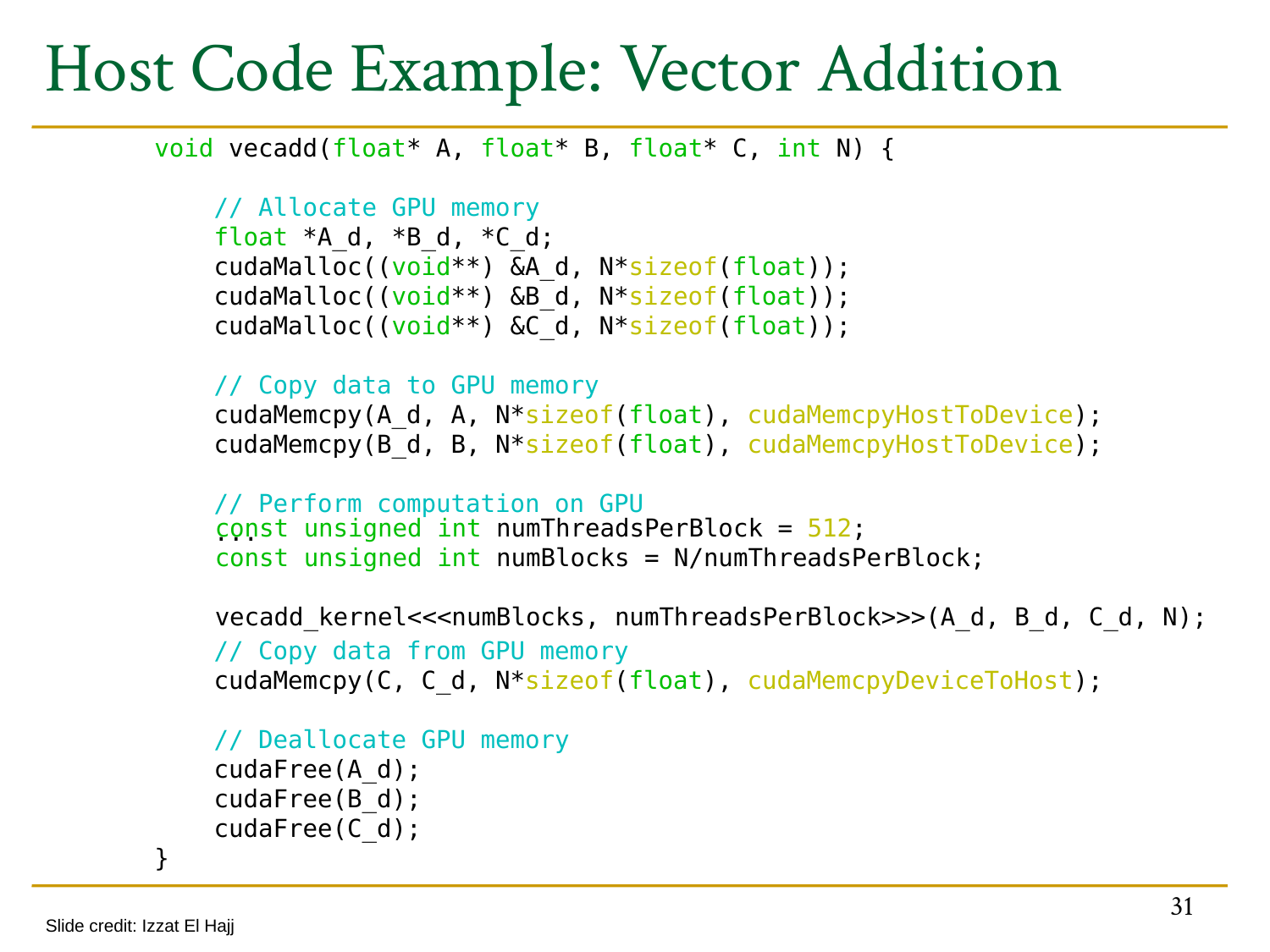

# Host Code Example: Vector Addition
void vecadd(float* A, float* B, float* C, int N) {

    // Allocate GPU memory
    float *A_d, *B_d, *C_d;
    cudaMalloc((void**) &A_d, N*sizeof(float));
    cudaMalloc((void**) &B_d, N*sizeof(float));
    cudaMalloc((void**) &C_d, N*sizeof(float));

    // Copy data to GPU memory
    cudaMemcpy(A_d, A, N*sizeof(float), cudaMemcpyHostToDevice);
    cudaMemcpy(B_d, B, N*sizeof(float), cudaMemcpyHostToDevice);

    // Perform computation on GPU
    ...

    // Copy data from GPU memory
    cudaMemcpy(C, C_d, N*sizeof(float), cudaMemcpyDeviceToHost);

    // Deallocate GPU memory
    cudaFree(A_d);
    cudaFree(B_d);
    cudaFree(C_d);
}
const unsigned int numThreadsPerBlock = 512;
const unsigned int numBlocks = N/numThreadsPerBlock;

vecadd_kernel<<<numBlocks, numThreadsPerBlock>>>(A_d, B_d, C_d, N);
31
Slide credit: Izzat El Hajj